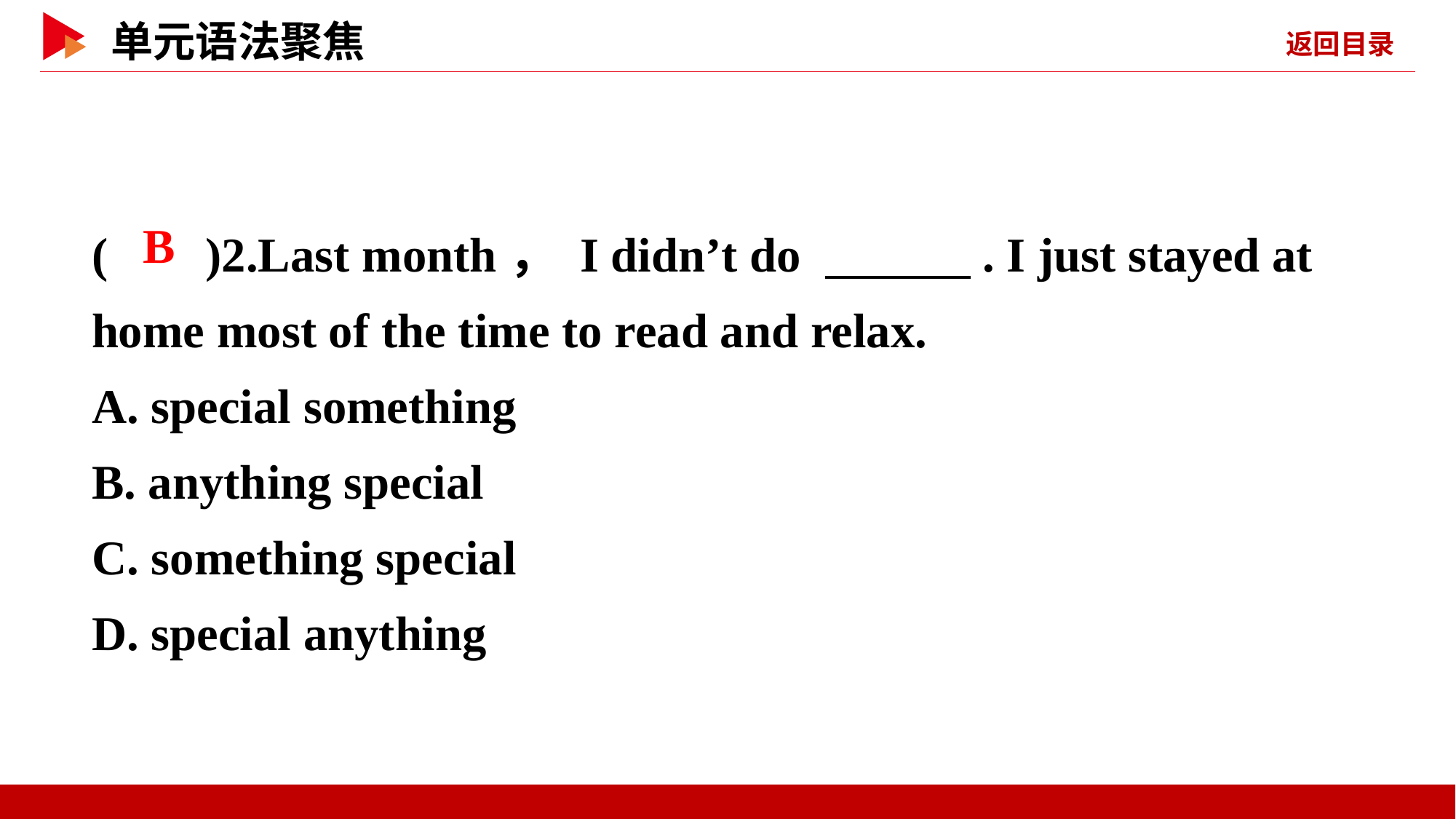

(        )2.Last month， I didn’t do 　　　. I just stayed at home most of the time to read and relax.
A. special something
B. anything special
C. something special
D. special anything
   B